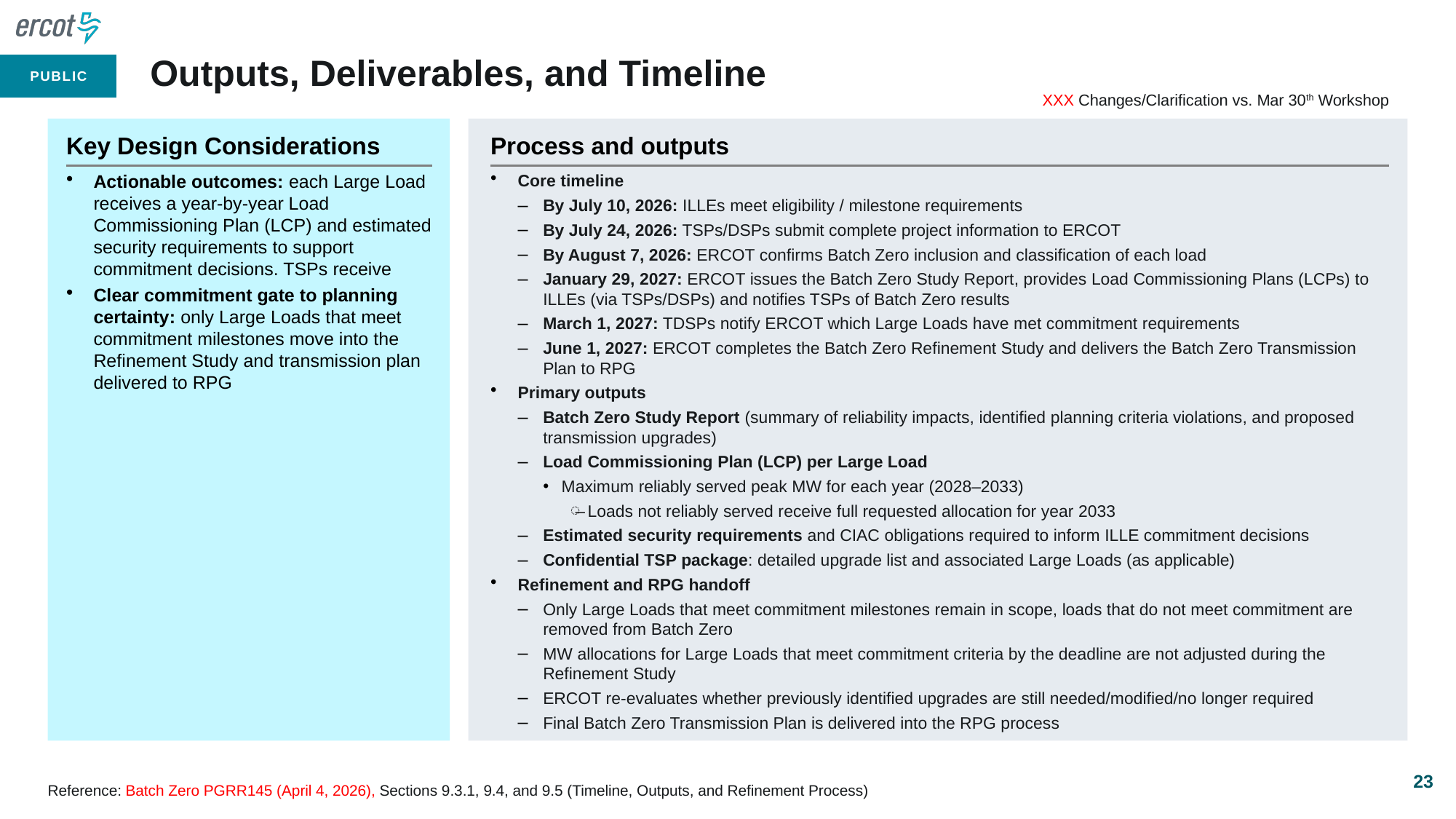

# Outputs, Deliverables, and Timeline
XXX Changes/Clarification vs. Mar 30th Workshop

Key Design Considerations
Process and outputs
Actionable outcomes: each Large Load receives a year-by-year Load Commissioning Plan (LCP) and estimated security requirements to support commitment decisions. TSPs receive
Clear commitment gate to planning certainty: only Large Loads that meet commitment milestones move into the Refinement Study and transmission plan delivered to RPG

Core timeline
By July 10, 2026: ILLEs meet eligibility / milestone requirements
By July 24, 2026: TSPs/DSPs submit complete project information to ERCOT
By August 7, 2026: ERCOT confirms Batch Zero inclusion and classification of each load
January 29, 2027: ERCOT issues the Batch Zero Study Report, provides Load Commissioning Plans (LCPs) to ILLEs (via TSPs/DSPs) and notifies TSPs of Batch Zero results
March 1, 2027: TDSPs notify ERCOT which Large Loads have met commitment requirements
June 1, 2027: ERCOT completes the Batch Zero Refinement Study and delivers the Batch Zero Transmission Plan to RPG
Primary outputs
Batch Zero Study Report (summary of reliability impacts, identified planning criteria violations, and proposed transmission upgrades)
Load Commissioning Plan (LCP) per Large Load
Maximum reliably served peak MW for each year (2028–2033)
Loads not reliably served receive full requested allocation for year 2033
Estimated security requirements and CIAC obligations required to inform ILLE commitment decisions
Confidential TSP package: detailed upgrade list and associated Large Loads (as applicable)
Refinement and RPG handoff
Only Large Loads that meet commitment milestones remain in scope, loads that do not meet commitment are removed from Batch Zero
MW allocations for Large Loads that meet commitment criteria by the deadline are not adjusted during the Refinement Study
ERCOT re-evaluates whether previously identified upgrades are still needed/modified/no longer required
Final Batch Zero Transmission Plan is delivered into the RPG process
23
Reference: Batch Zero PGRR145 (April 4, 2026), Sections 9.3.1, 9.4, and 9.5 (Timeline, Outputs, and Refinement Process)